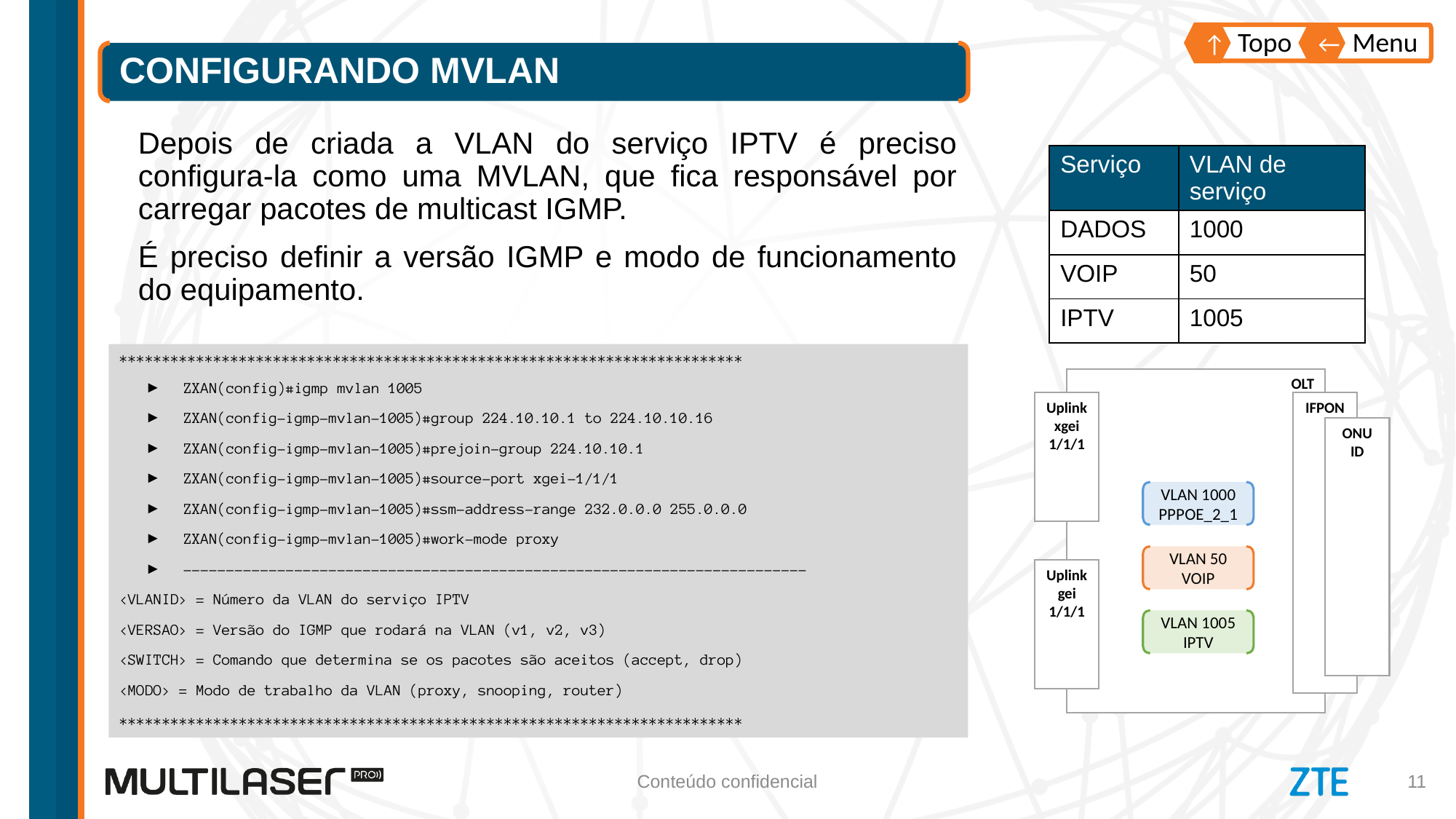

Topo
↑
Menu
←
# Configurando MVLAN
Depois de criada a VLAN do serviço IPTV é preciso configura-la como uma MVLAN, que fica responsável por carregar pacotes de multicast IGMP.
É preciso definir a versão IGMP e modo de funcionamento do equipamento.
| Serviço | VLAN de serviço |
| --- | --- |
| DADOS | 1000 |
| VOIP | 50 |
| IPTV | 1005 |
*************************************************************************
ZXAN(config)#igmp mvlan 1005
ZXAN(config-igmp-mvlan-1005)#group 224.10.10.1 to 224.10.10.16
ZXAN(config-igmp-mvlan-1005)#prejoin-group 224.10.10.1
ZXAN(config-igmp-mvlan-1005)#source-port xgei-1/1/1
ZXAN(config-igmp-mvlan-1005)#ssm-address-range 232.0.0.0 255.0.0.0
ZXAN(config-igmp-mvlan-1005)#work-mode proxy
-------------------------------------------------------------------------
<VLANID> = Número da VLAN do serviço IPTV
<VERSAO> = Versão do IGMP que rodará na VLAN (v1, v2, v3)
<SWITCH> = Comando que determina se os pacotes são aceitos (accept, drop)
<MODO> = Modo de trabalho da VLAN (proxy, snooping, router)
*************************************************************************
OLT
IFPON
ONU
ID
Uplink
xgei
1/1/1
VLAN 1000
PPPOE_2_1
VLAN 50
VOIP
VLAN 1005
IPTV
Uplink
gei
1/1/1
Conteúdo confidencial
11